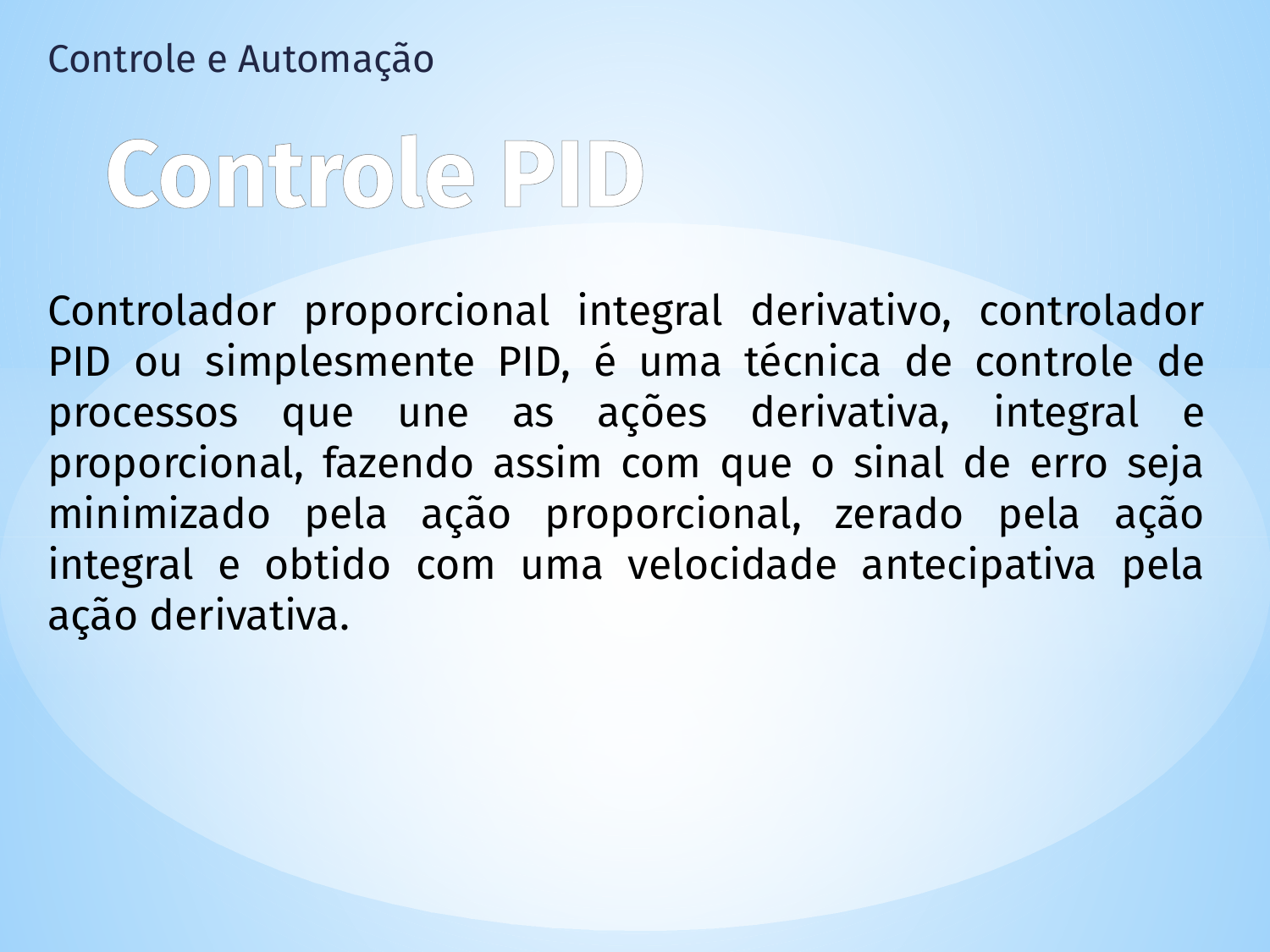

Controle e Automação
Controle PID
Controlador proporcional integral derivativo, controlador PID ou simplesmente PID, é uma técnica de controle de processos que une as ações derivativa, integral e proporcional, fazendo assim com que o sinal de erro seja minimizado pela ação proporcional, zerado pela ação integral e obtido com uma velocidade antecipativa pela ação derivativa.